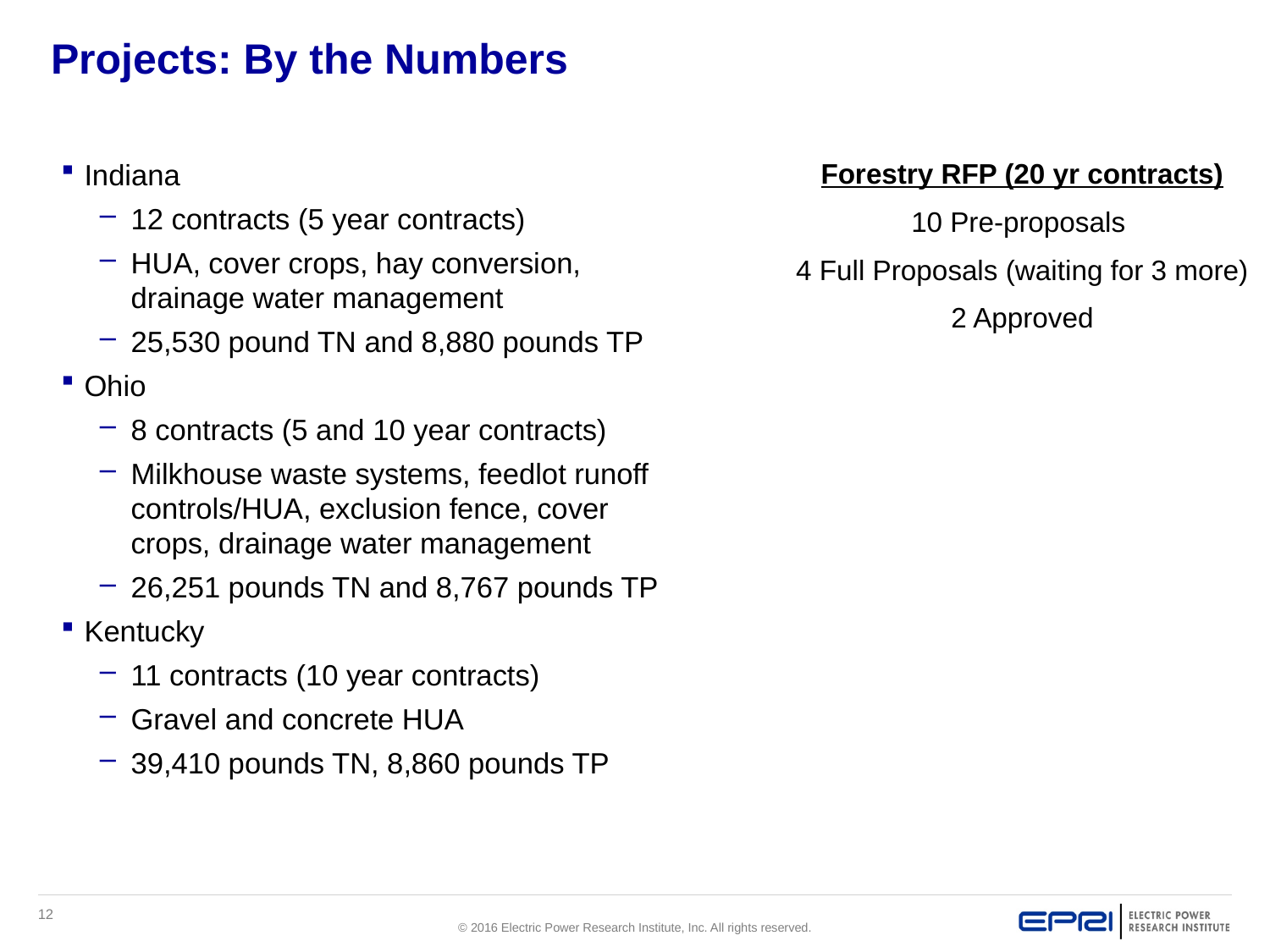

# Projects: By the Numbers
Indiana
12 contracts (5 year contracts)
HUA, cover crops, hay conversion, drainage water management
25,530 pound TN and 8,880 pounds TP
Ohio
8 contracts (5 and 10 year contracts)
Milkhouse waste systems, feedlot runoff controls/HUA, exclusion fence, cover crops, drainage water management
26,251 pounds TN and 8,767 pounds TP
Kentucky
11 contracts (10 year contracts)
Gravel and concrete HUA
39,410 pounds TN, 8,860 pounds TP
Forestry RFP (20 yr contracts)
10 Pre-proposals
4 Full Proposals (waiting for 3 more)
2 Approved